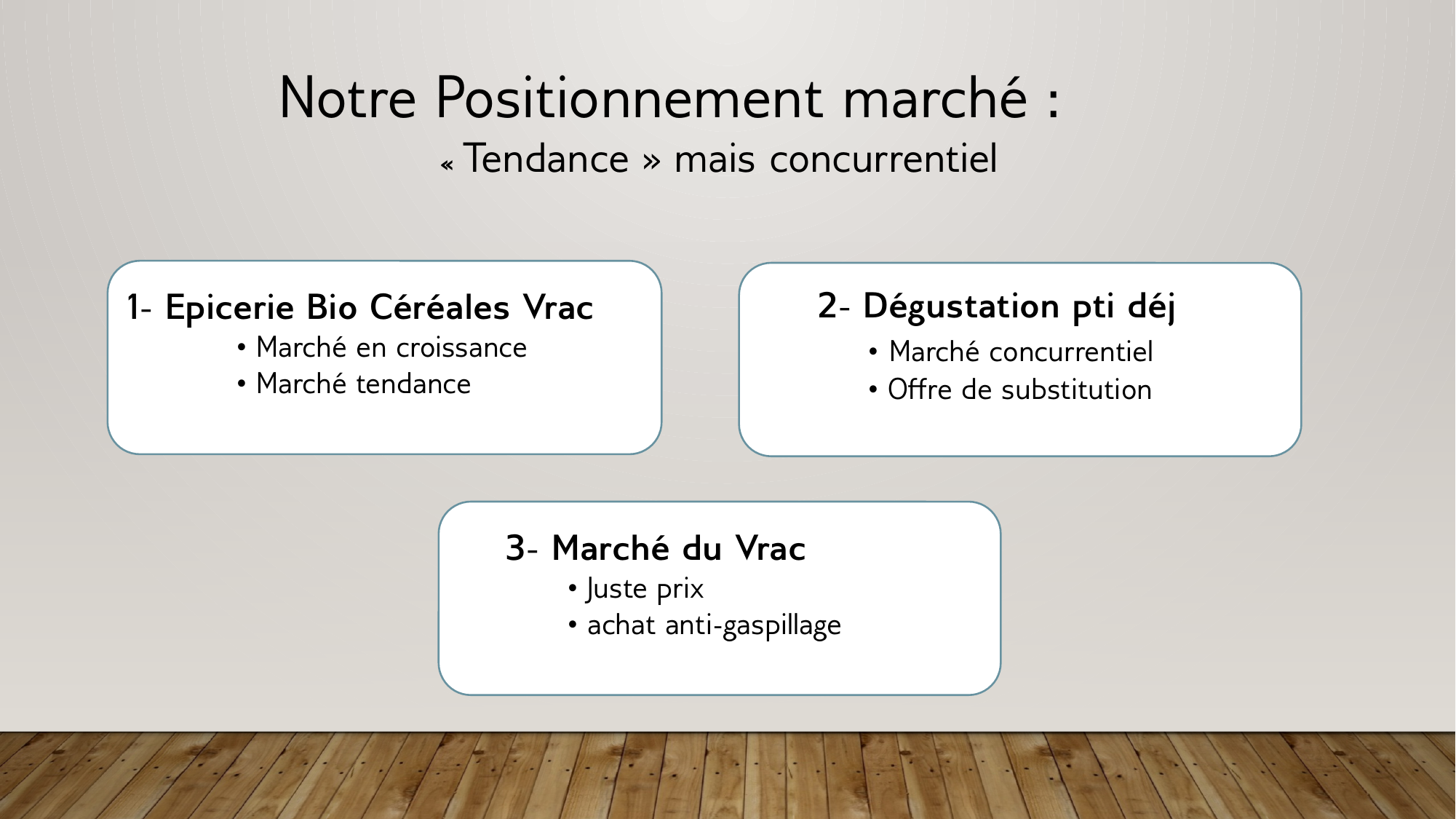

Notre Positionnement marché :
         « Tendance » mais concurrentiel
1- Epicerie Bio Céréales Vrac
	• Marché en croissance
	• Marché tendance

     2- Dégustation pti déj
	• Marché concurrentiel
	• Offre de substitution

    3- Marché du Vrac
	• Juste prix
	• achat anti-gaspillage